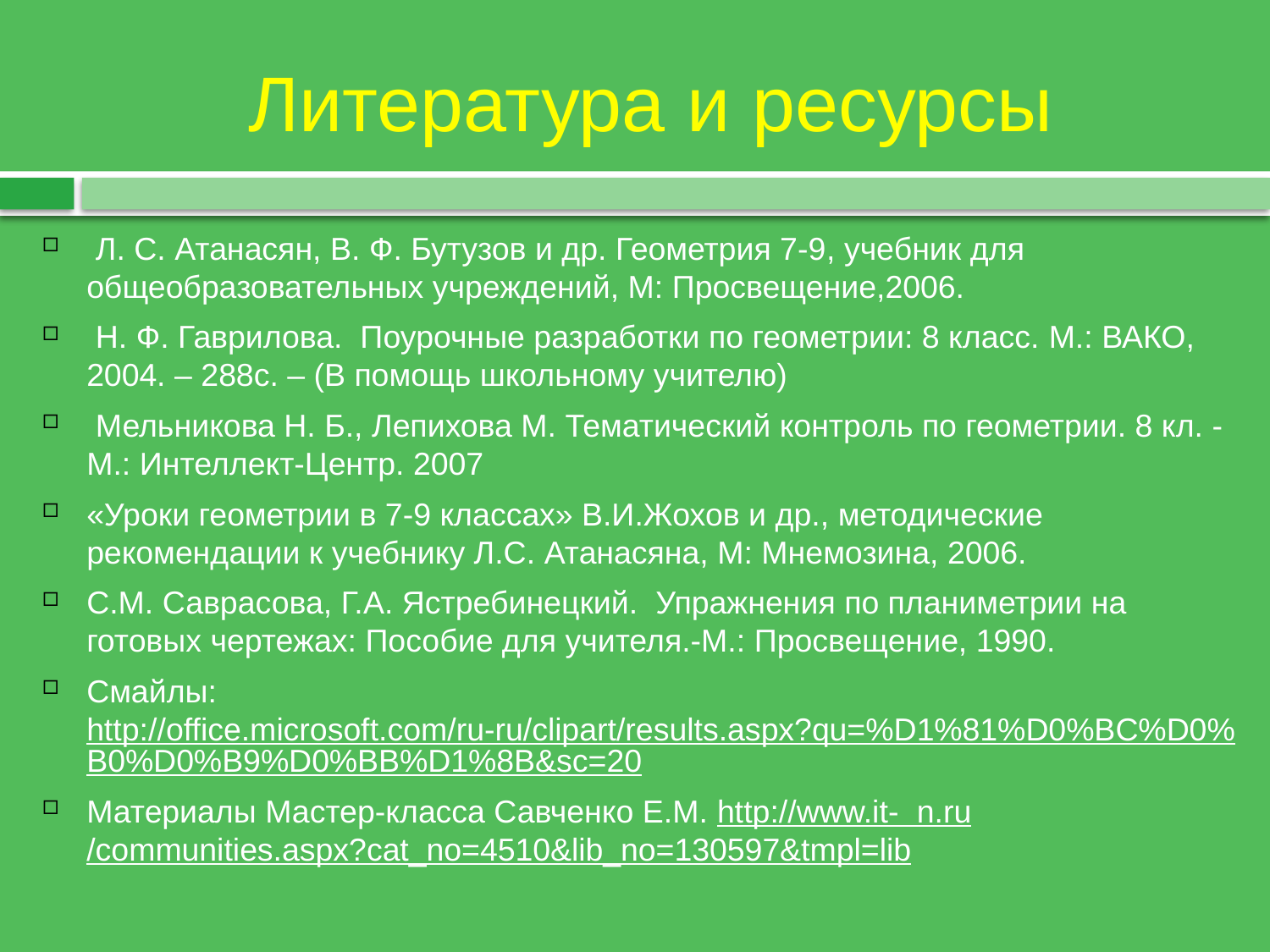

# Литература и ресурсы
 Л. С. Атанасян, В. Ф. Бутузов и др. Геометрия 7-9, учебник для общеобразовательных учреждений, М: Просвещение,2006.
 Н. Ф. Гаврилова.  Поурочные разработки по геометрии: 8 класс. M.: ВАКО, 2004. – 288с. – (В помощь школьному учителю)
 Мельникова Н. Б., Лепихова М. Тематический контроль по геометрии. 8 кл. - М.: Интеллект-Центр. 2007
«Уроки геометрии в 7-9 классах» В.И.Жохов и др., методические рекомендации к учебнику Л.С. Атанасяна, М: Мнемозина, 2006.
С.М. Саврасова, Г.А. Ястребинецкий.  Упражнения по планиметрии на готовых чертежах: Пособие для учителя.-М.: Просвещение, 1990.
Смайлы: http://office.microsoft.com/ru-ru/clipart/results.aspx?qu=%D1%81%D0%BC%D0%B0%D0%B9%D0%BB%D1%8B&sc=20
Материалы Мастер-класса Савченко Е.М. http://www.it-  n.ru/communities.aspx?cat_no=4510&lib_no=130597&tmpl=lib